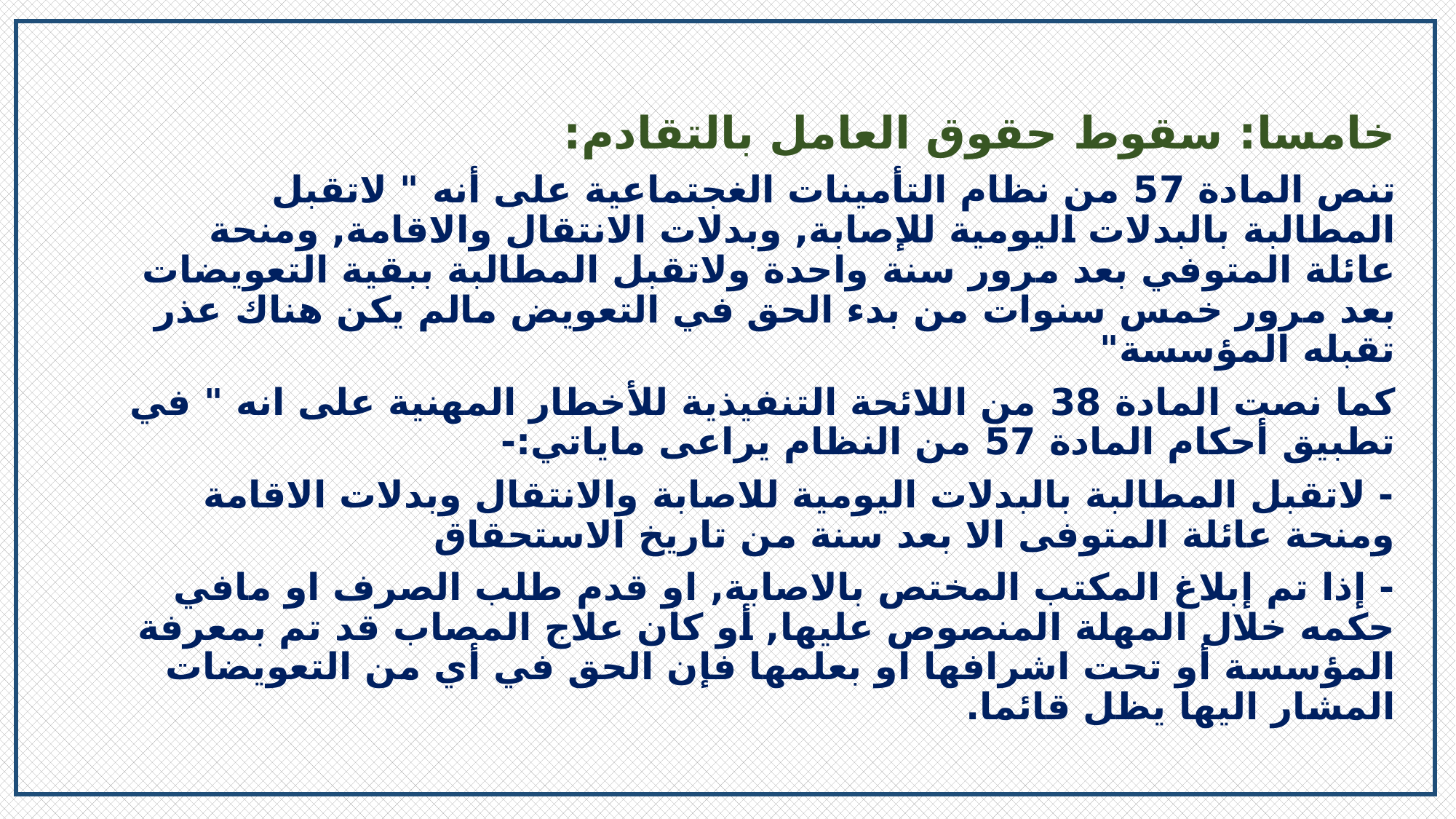

خامسا: سقوط حقوق العامل بالتقادم:
تنص المادة 57 من نظام التأمينات الغجتماعية على أنه " لاتقبل المطالبة بالبدلات اليومية للإصابة, وبدلات الانتقال والاقامة, ومنحة عائلة المتوفي بعد مرور سنة واحدة ولاتقبل المطالبة ببقية التعويضات بعد مرور خمس سنوات من بدء الحق في التعويض مالم يكن هناك عذر تقبله المؤسسة"
كما نصت المادة 38 من اللائحة التنفيذية للأخطار المهنية على انه " في تطبيق أحكام المادة 57 من النظام يراعى ماياتي:-
- لاتقبل المطالبة بالبدلات اليومية للاصابة والانتقال وبدلات الاقامة ومنحة عائلة المتوفى الا بعد سنة من تاريخ الاستحقاق
- إذا تم إبلاغ المكتب المختص بالاصابة, او قدم طلب الصرف او مافي حكمه خلال المهلة المنصوص عليها, أو كان علاج المصاب قد تم بمعرفة المؤسسة أو تحت اشرافها او بعلمها فإن الحق في أي من التعويضات المشار اليها يظل قائما.